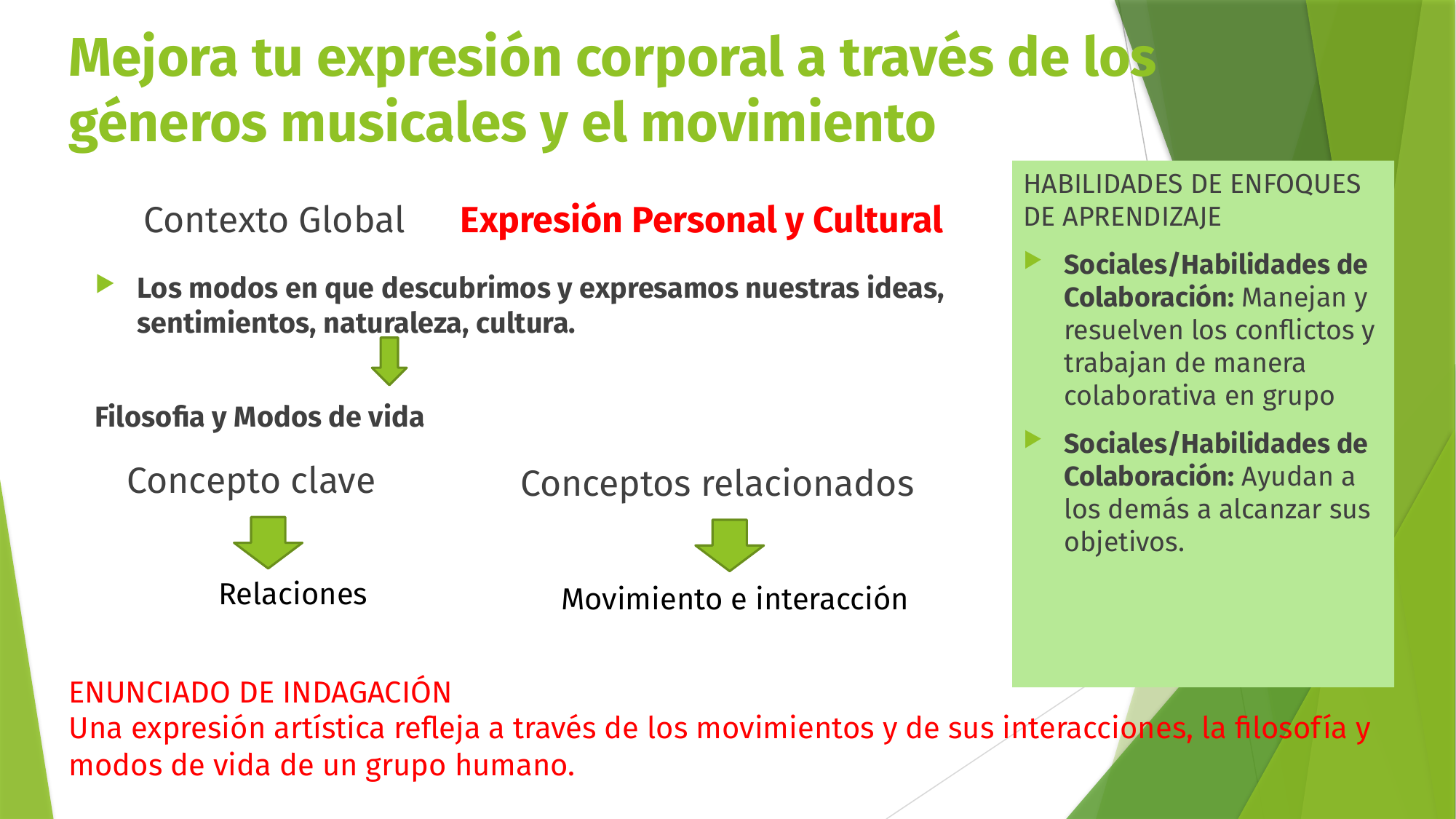

# Mejora tu expresión corporal a través de los géneros musicales y el movimiento
HABILIDADES DE ENFOQUES DE APRENDIZAJE
Sociales/Habilidades de Colaboración: Manejan y resuelven los conflictos y trabajan de manera colaborativa en grupo
Sociales/Habilidades de Colaboración: Ayudan a los demás a alcanzar sus objetivos.
Contexto Global
Expresión Personal y Cultural
Los modos en que descubrimos y expresamos nuestras ideas, sentimientos, naturaleza, cultura.

Filosofia y Modos de vida

Concepto clave
Conceptos relacionados

Relaciones
          Movimiento e interacción
ENUNCIADO DE INDAGACIÓN
Una expresión artística refleja a través de los movimientos y de sus interacciones, la filosofía y modos de vida de un grupo humano.